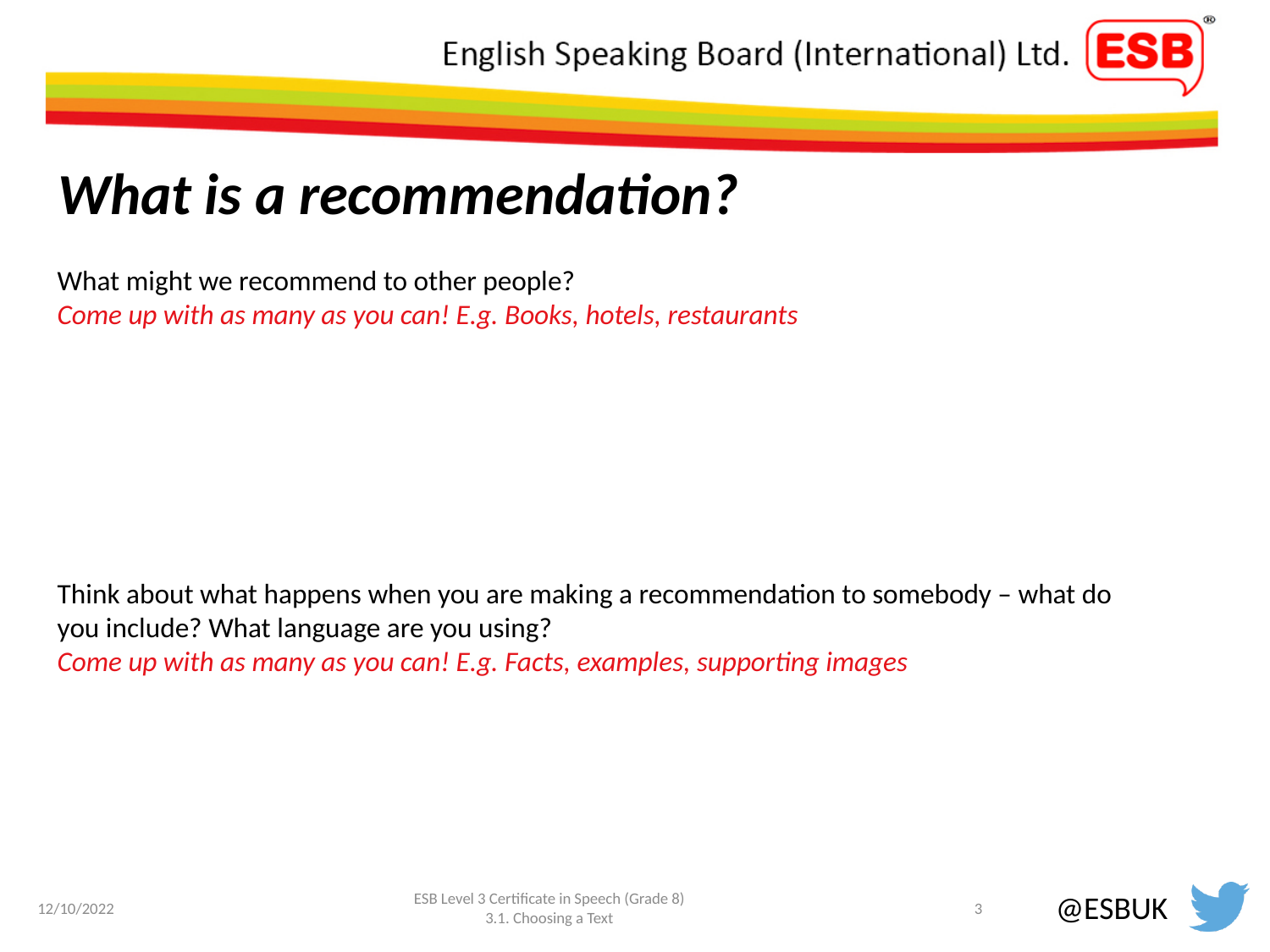

# What is a recommendation?
What might we recommend to other people?
Come up with as many as you can! E.g. Books, hotels, restaurants
Think about what happens when you are making a recommendation to somebody – what do you include? What language are you using?
Come up with as many as you can! E.g. Facts, examples, supporting images
12/10/2022
ESB Level 3 Certificate in Speech (Grade 8)
3.1. Choosing a Text
3